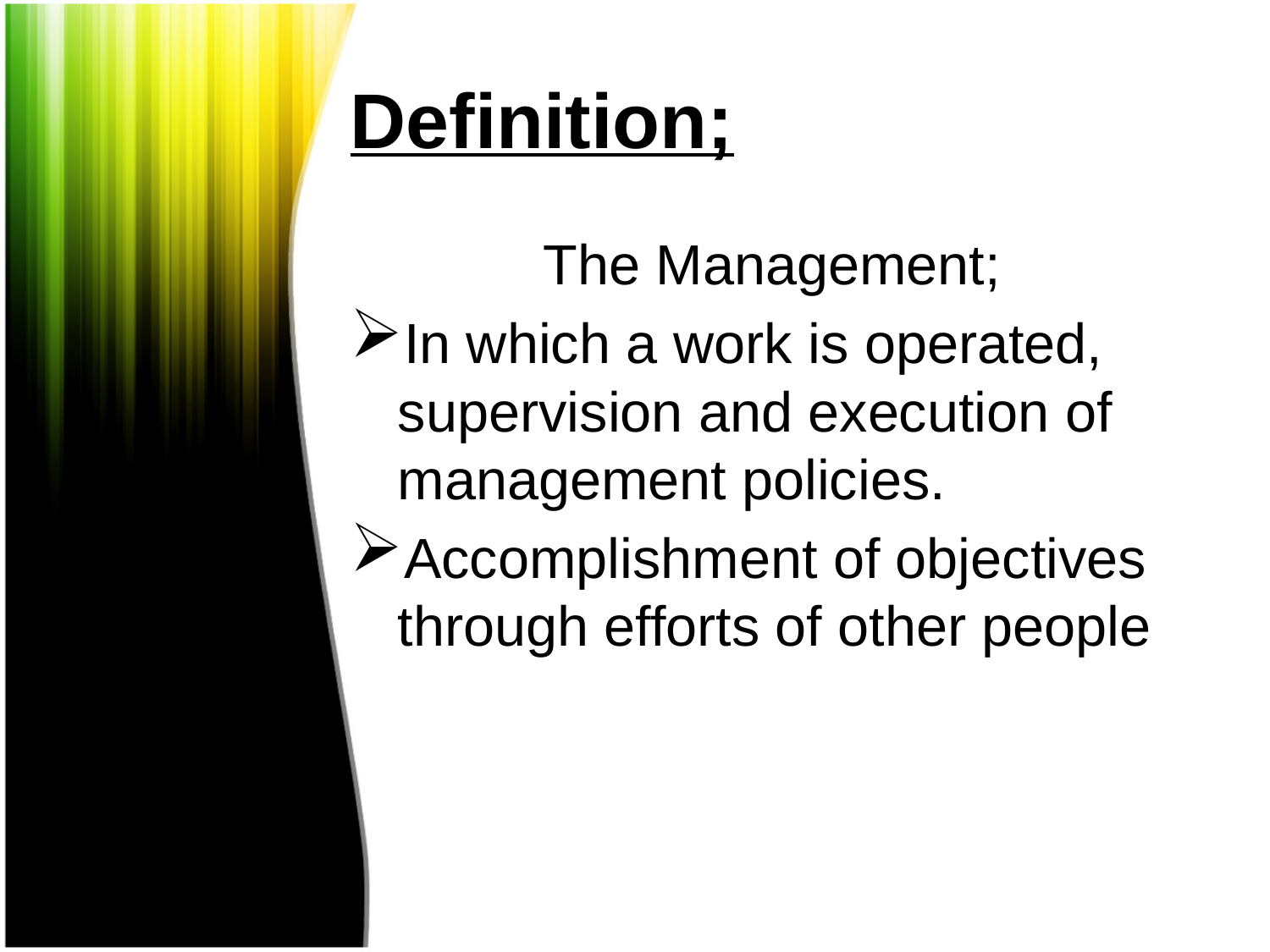

# Definition;
The Management;
In which a work is operated, supervision and execution of management policies.
Accomplishment of objectives through efforts of other people